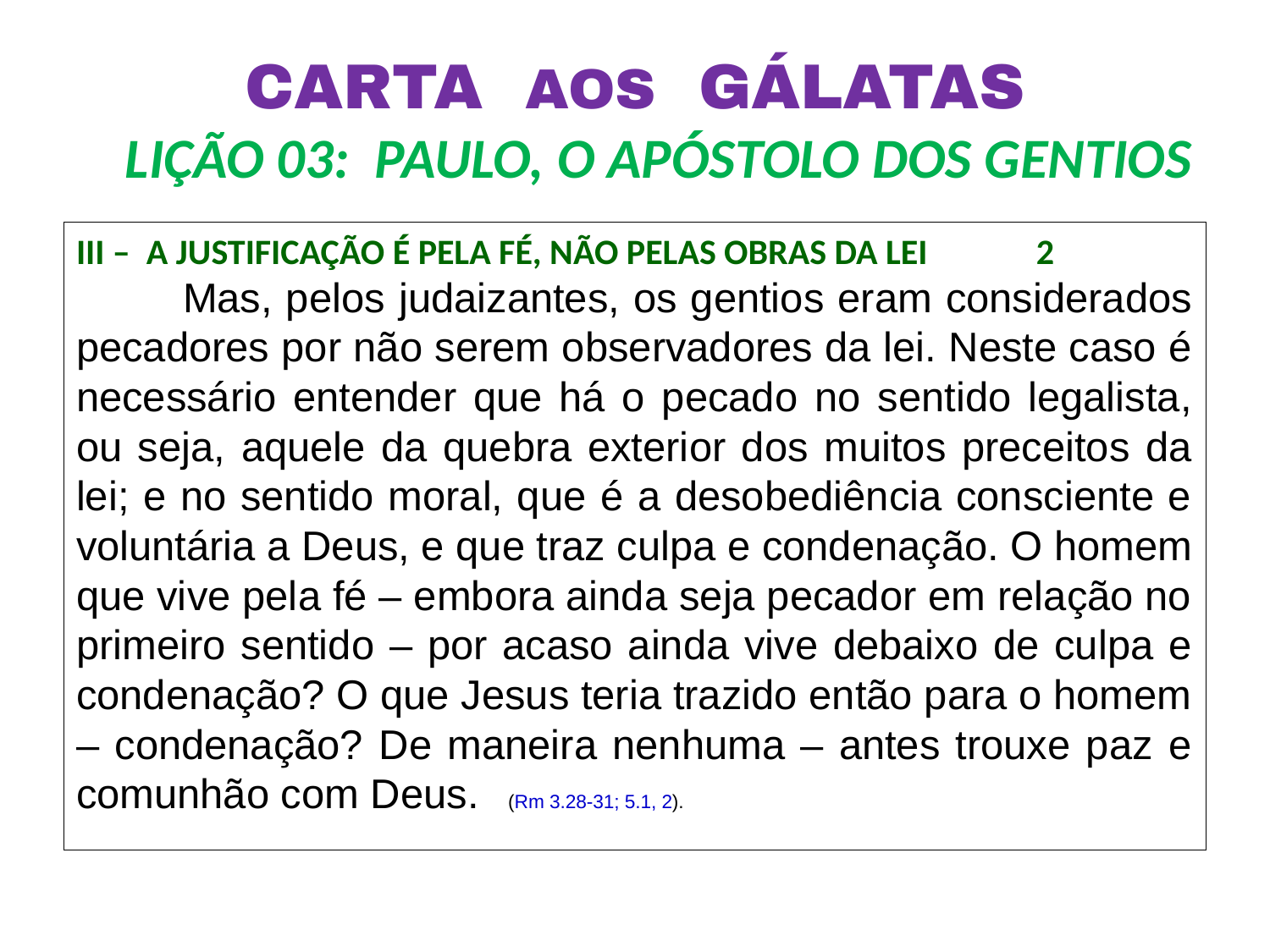

# CARTA  AOS  GÁLATAS LIÇÃO 03:  PAULO, O APÓSTOLO DOS GENTIOS
III –  A JUSTIFICAÇÃO É PELA FÉ, NÃO PELAS OBRAS DA LEI 	2
	Mas, pelos judaizantes, os gentios eram considerados pecadores por não serem observadores da lei. Neste caso é necessário entender que há o pecado no sentido legalista, ou seja, aquele da quebra exterior dos muitos preceitos da lei; e no sentido moral, que é a desobediência consciente e voluntária a Deus, e que traz culpa e condenação. O homem que vive pela fé – embora ainda seja pecador em relação no primeiro sentido – por acaso ainda vive debaixo de culpa e condenação? O que Jesus teria trazido então para o homem – condenação? De maneira nenhuma – antes trouxe paz e comunhão com Deus.	 (Rm 3.28-31; 5.1, 2).